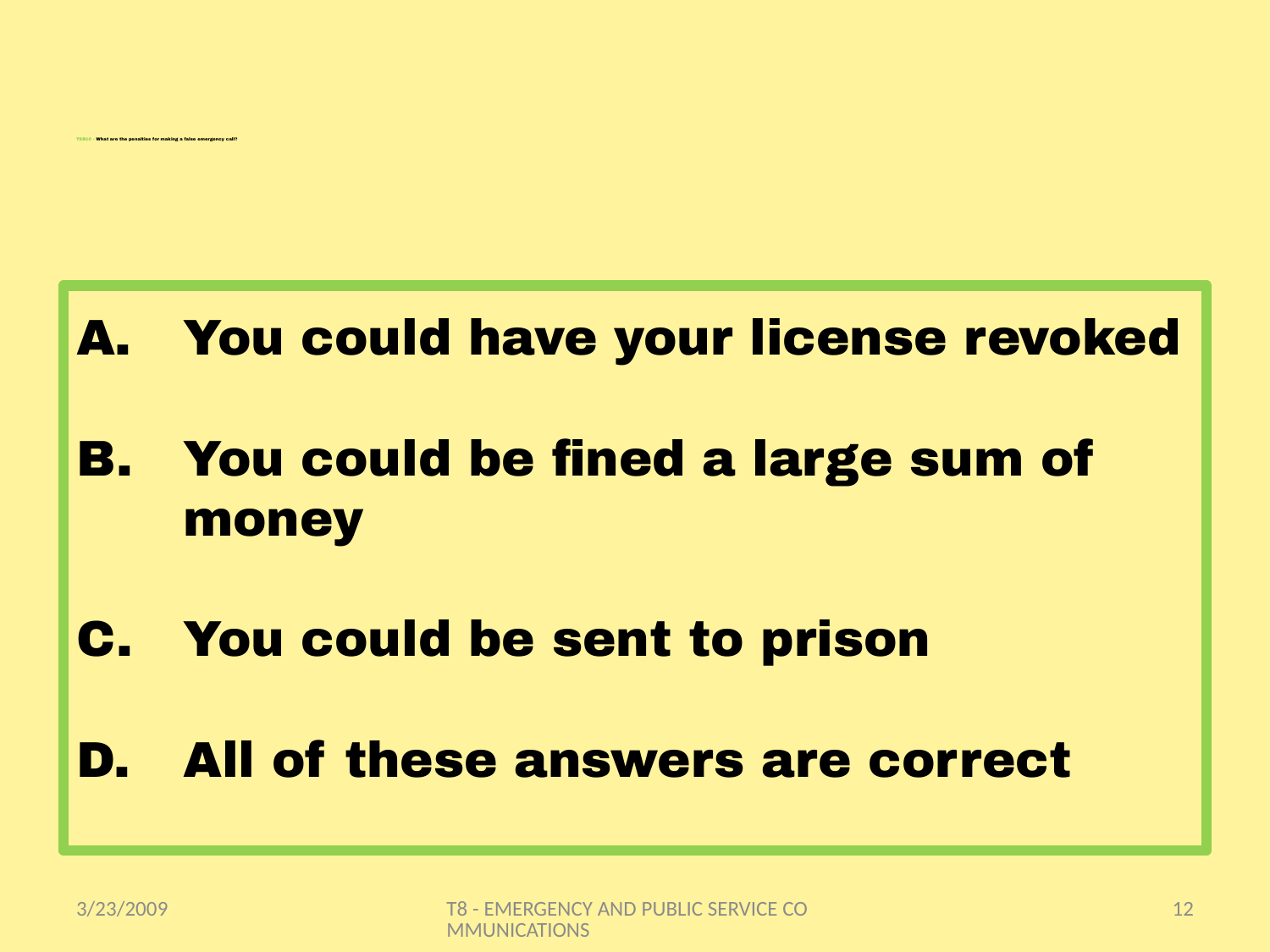

# T8B10 - What are the penalties for making a false emergency call?

You could have your license revoked

You could be fined a large sum of money

You could be sent to prison

All of these answers are correct

3/23/2009
T8 - EMERGENCY AND PUBLIC SERVICE COMMUNICATIONS
12